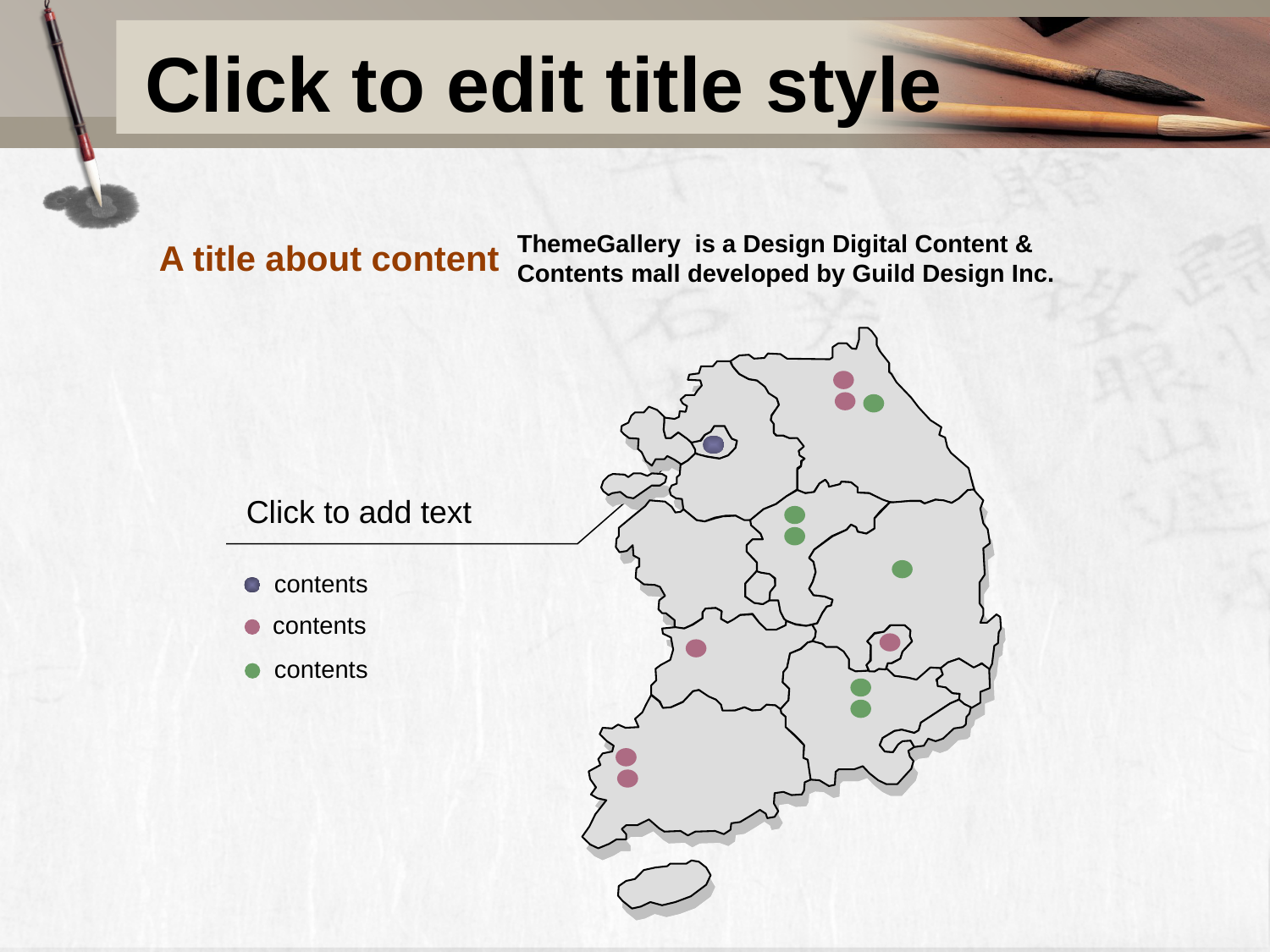

# Click to edit title style
ThemeGallery  is a Design Digital Content & Contents mall developed by Guild Design Inc.
A title about content

Click to add text
contents

contents

contents